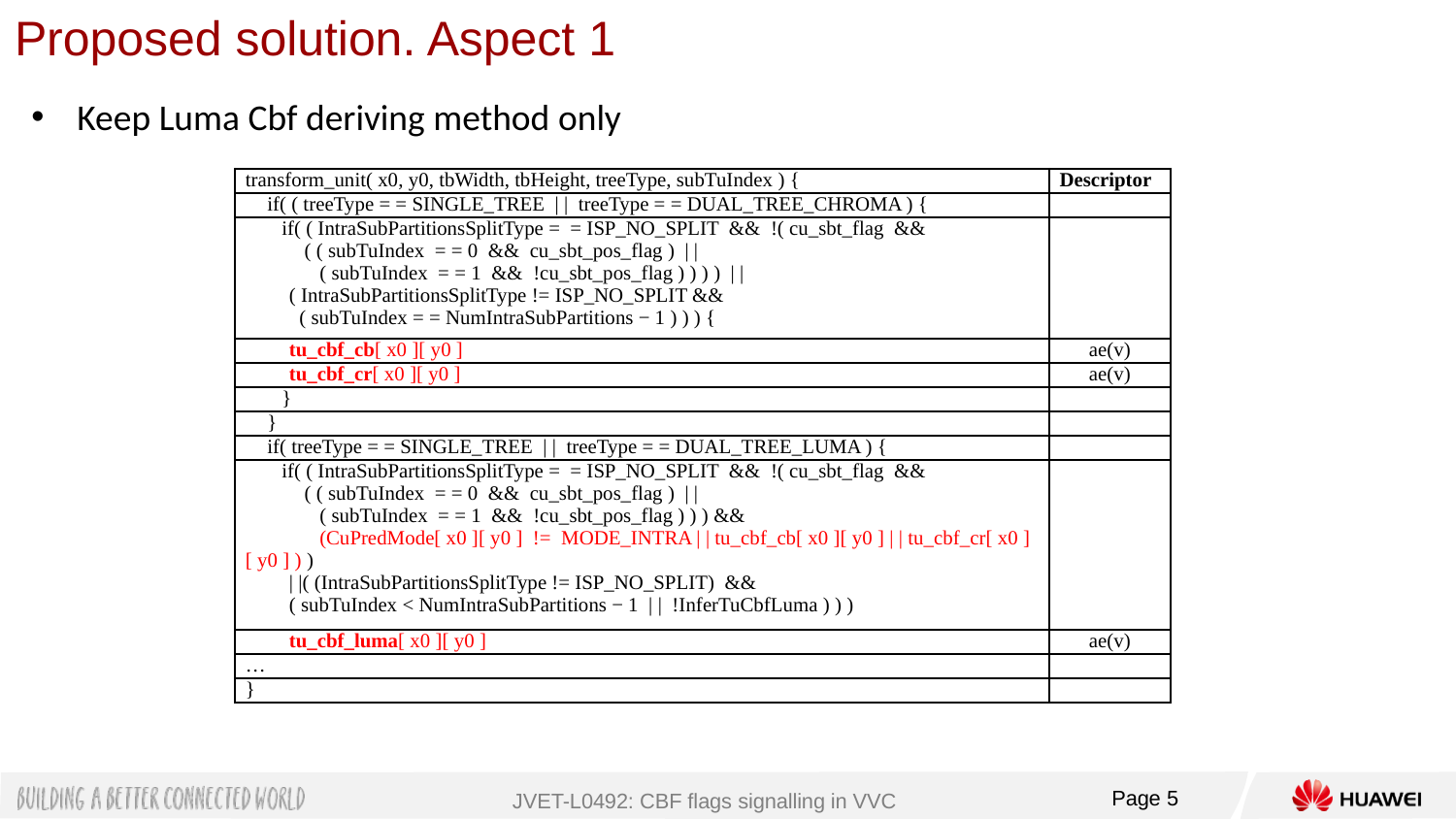

# Proposed solution. Aspect 1
Keep Luma Cbf deriving method only
| transform\_unit( x0, y0, tbWidth, tbHeight, treeType, subTuIndex ) { | Descriptor |
| --- | --- |
| if( ( treeType = = SINGLE\_TREE | | treeType = = DUAL\_TREE\_CHROMA ) { |  |
| if( ( IntraSubPartitionsSplitType =  = ISP\_NO\_SPLIT && !( cu\_sbt\_flag && ( ( subTuIndex  = = 0  &&  cu\_sbt\_pos\_flag )  | |  ( subTuIndex  = = 1  &&  !cu\_sbt\_pos\_flag ) ) ) )  | |  ( IntraSubPartitionsSplitType != ISP\_NO\_SPLIT && ( subTuIndex = = NumIntraSubPartitions − 1 ) ) ) { |  |
| tu\_cbf\_cb[ x0 ][ y0 ] | ae(v) |
| tu\_cbf\_cr[ x0 ][ y0 ] | ae(v) |
| } |  |
| } |  |
| if( treeType = = SINGLE\_TREE | | treeType = = DUAL\_TREE\_LUMA ) { |  |
| if( ( IntraSubPartitionsSplitType =  = ISP\_NO\_SPLIT && !( cu\_sbt\_flag && ( ( subTuIndex  = = 0  &&  cu\_sbt\_pos\_flag )  | |  ( subTuIndex  = = 1  &&  !cu\_sbt\_pos\_flag ) ) ) && (CuPredMode[ x0 ][ y0 ] != MODE\_INTRA | | tu\_cbf\_cb[ x0 ][ y0 ] | | tu\_cbf\_cr[ x0 ][ y0 ] ) )   | |( (IntraSubPartitionsSplitType != ISP\_NO\_SPLIT) && ( subTuIndex < NumIntraSubPartitions − 1 | | !InferTuCbfLuma ) ) ) |  |
| tu\_cbf\_luma[ x0 ][ y0 ] | ae(v) |
| … |  |
| } |  |